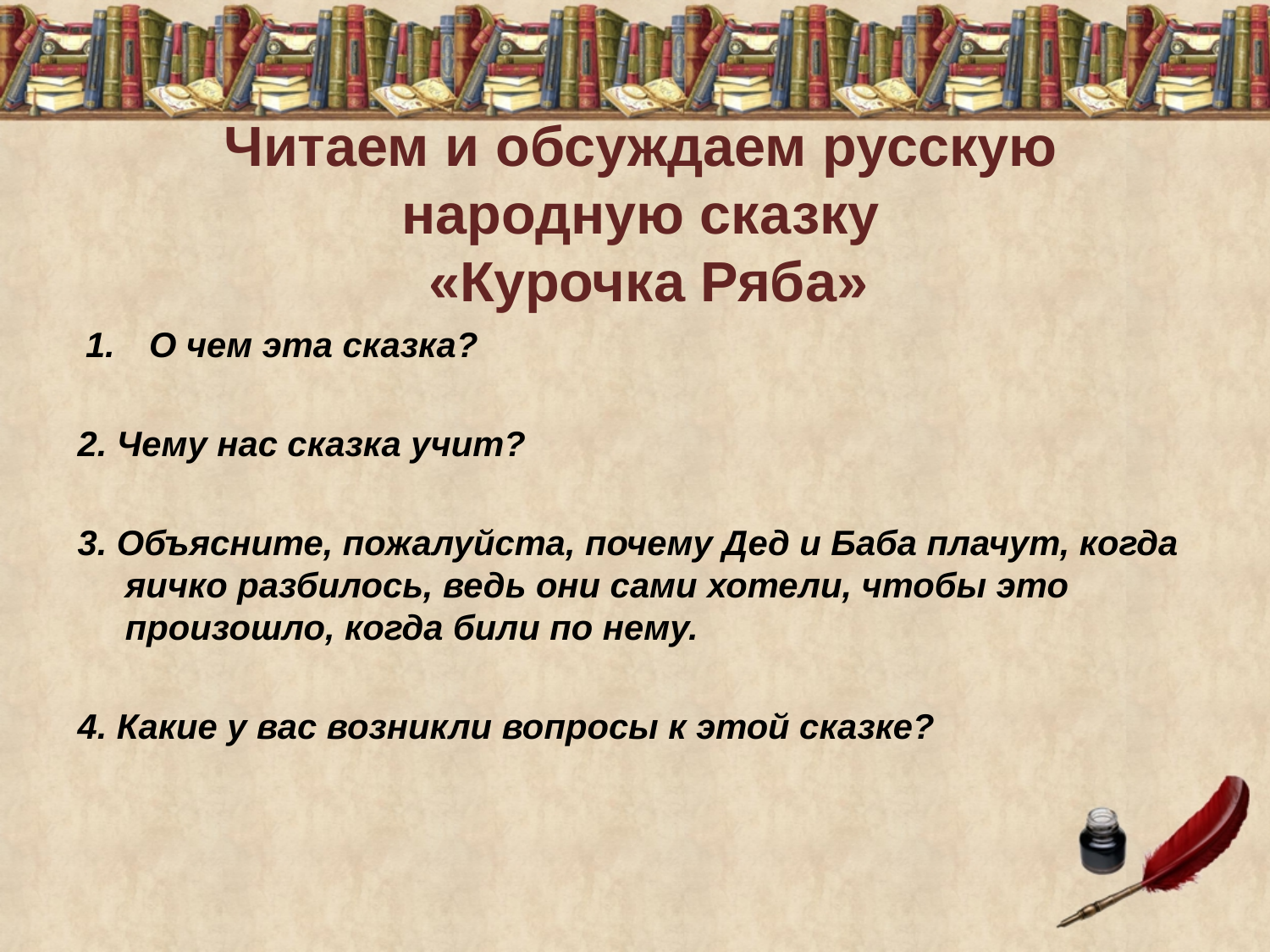

# Читаем и обсуждаем русскую народную сказку «Курочка Ряба»
О чем эта сказка?

2. Чему нас сказка учит?

3. Объясните, пожалуйста, почему Дед и Баба плачут, когда яичко разбилось, ведь они сами хотели, чтобы это произошло, когда били по нему.

4. Какие у вас возникли вопросы к этой сказке?